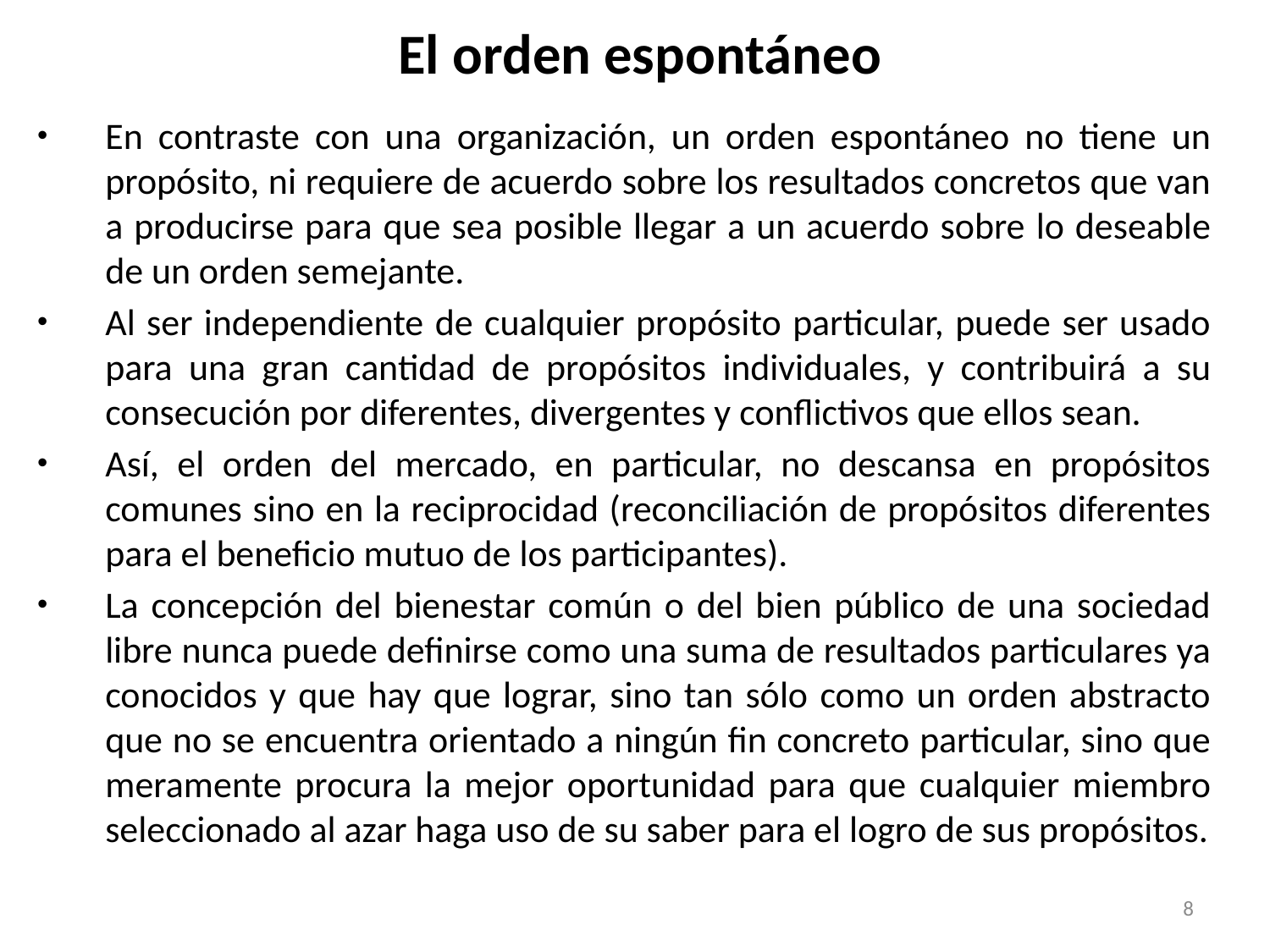

# El orden espontáneo
En contraste con una organización, un orden espontáneo no tiene un propósito, ni requiere de acuerdo sobre los resultados concretos que van a producirse para que sea posible llegar a un acuerdo sobre lo deseable de un orden semejante.
Al ser independiente de cualquier propósito particular, puede ser usado para una gran cantidad de propósitos individuales, y contribuirá a su consecución por diferentes, divergentes y conflictivos que ellos sean.
Así, el orden del mercado, en particular, no descansa en propósitos comunes sino en la reciprocidad (reconciliación de propósitos diferentes para el beneficio mutuo de los participantes).
La concepción del bienestar común o del bien público de una sociedad libre nunca puede definirse como una suma de resultados particulares ya conocidos y que hay que lograr, sino tan sólo como un orden abstracto que no se encuentra orientado a ningún fin concreto particular, sino que meramente procura la mejor oportunidad para que cualquier miembro seleccionado al azar haga uso de su saber para el logro de sus propósitos.

8